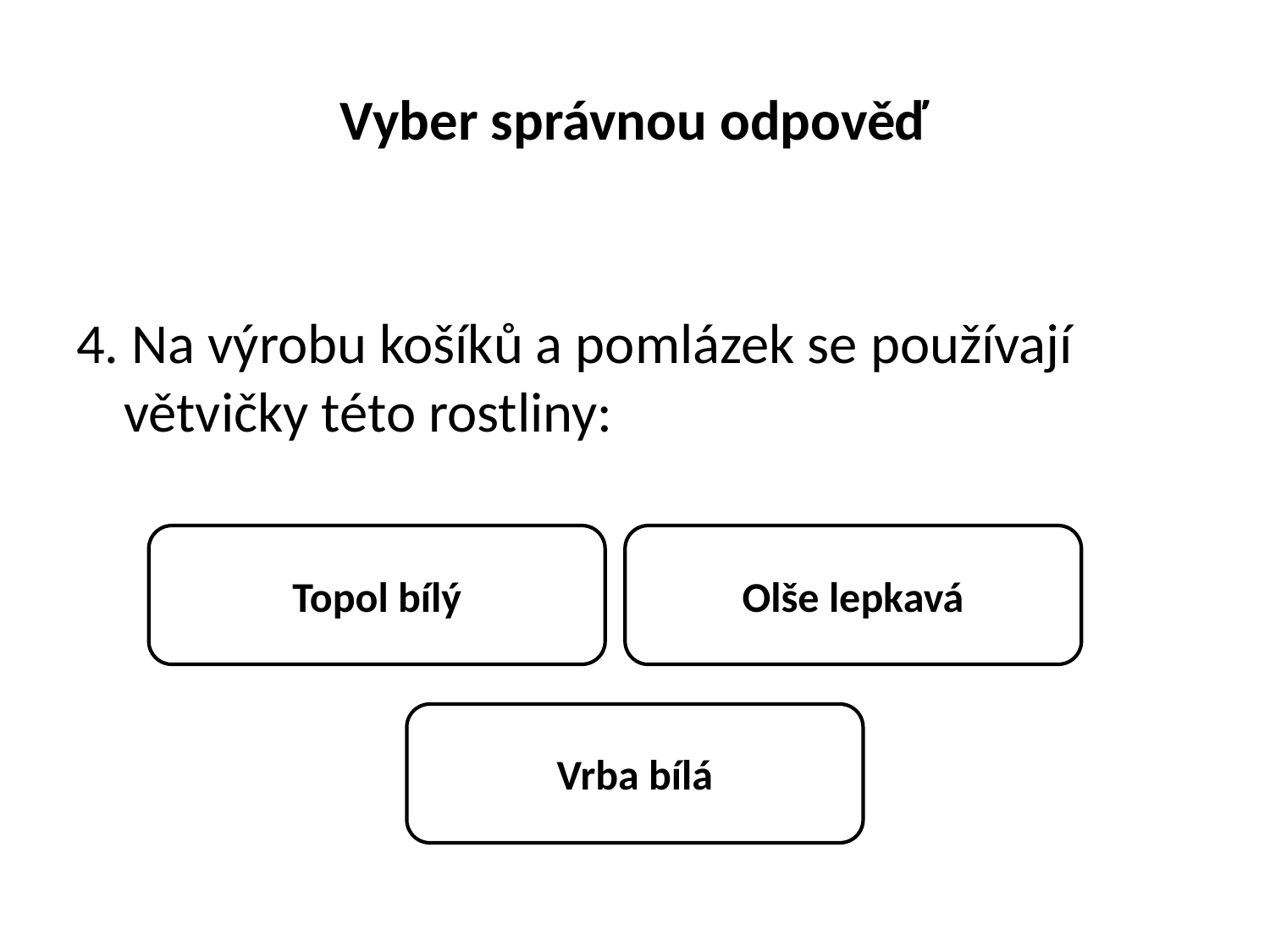

# Vyber správnou odpověď

4. Na výrobu košíků a pomlázek se používají větvičky této rostliny:
Topol bílý
Olše lepkavá
Vrba bílá